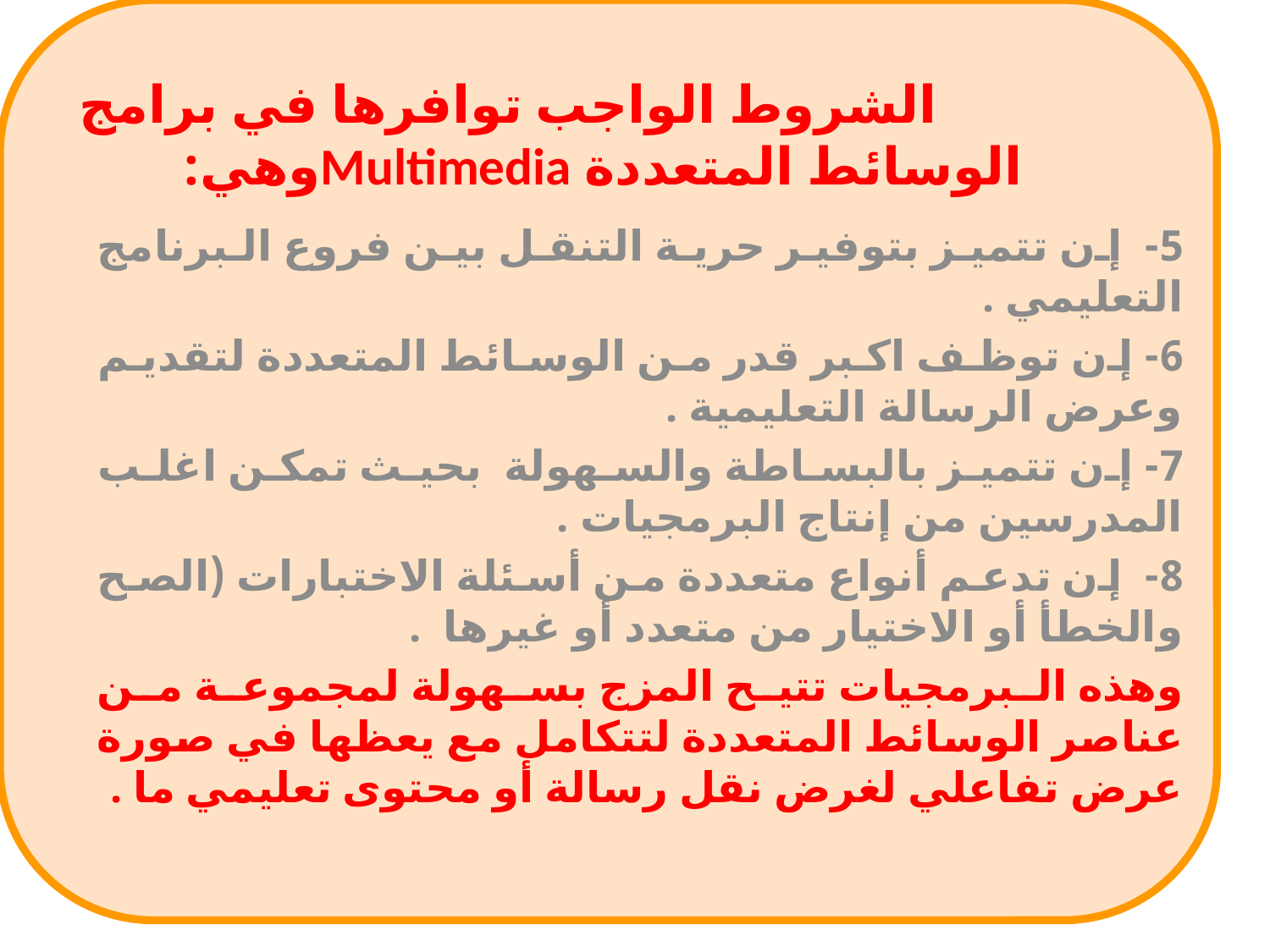

# الشروط الواجب توافرها في برامج الوسائط المتعددة Multimediaوهي:
5-  إن تتميز بتوفير حرية التنقل بين فروع البرنامج التعليمي .
6- إن توظف اكبر قدر من الوسائط المتعددة لتقديم وعرض الرسالة التعليمية .
7- إن تتميز بالبساطة والسهولة  بحيث تمكن اغلب المدرسين من إنتاج البرمجيات .
8-  إن تدعم أنواع متعددة من أسئلة الاختبارات (الصح والخطأ أو الاختيار من متعدد أو غيرها  .
وهذه البرمجيات تتيح المزج بسهولة لمجموعة من عناصر الوسائط المتعددة لتتكامل مع يعظها في صورة عرض تفاعلي لغرض نقل رسالة أو محتوى تعليمي ما .